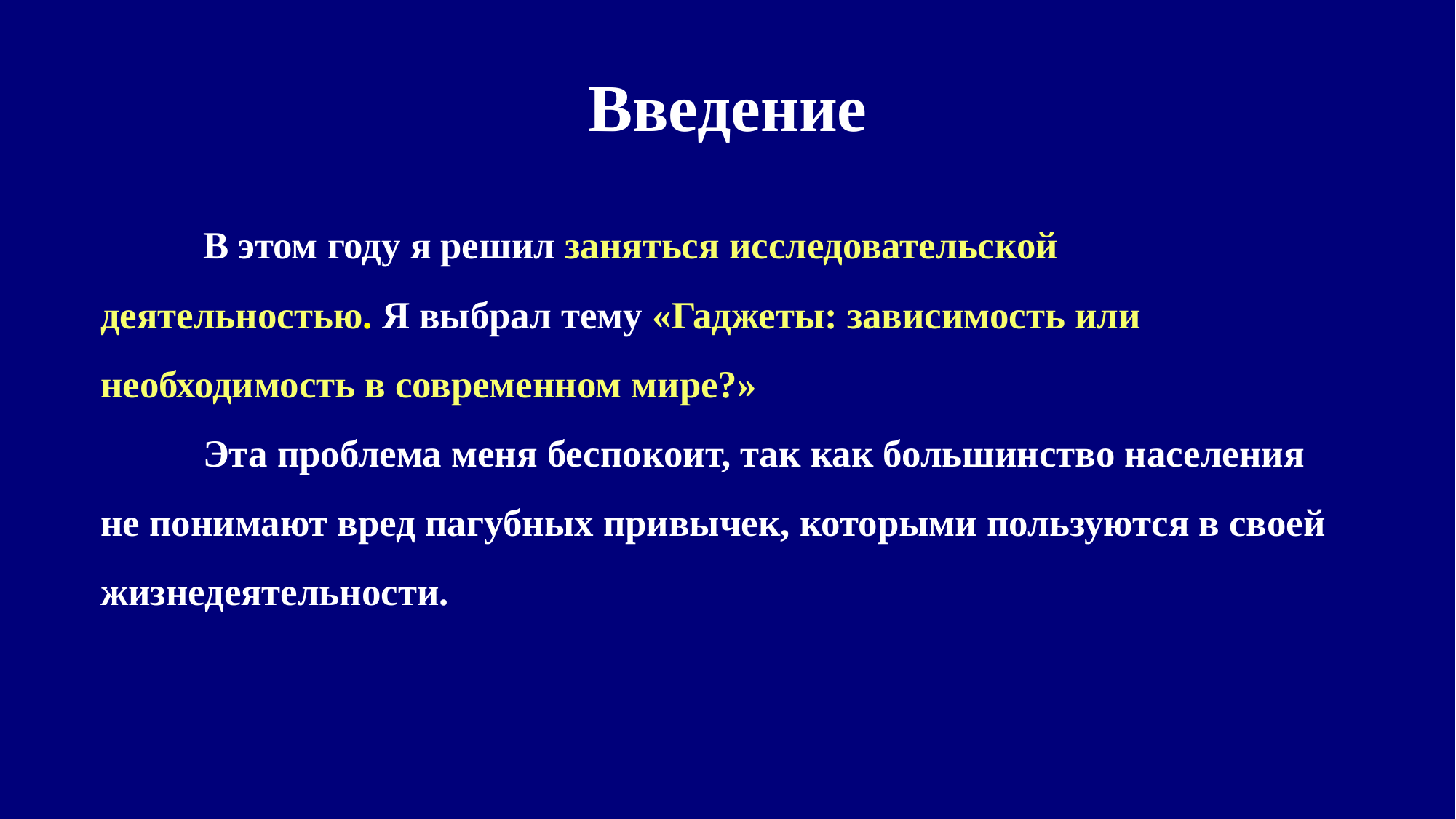

Введение
# В этом году я решил заняться исследовательской деятельностью. Я выбрал тему «Гаджеты: зависимость или необходимость в современном мире?» Эта проблема меня беспокоит, так как большинство населения не понимают вред пагубных привычек, которыми пользуются в своей жизнедеятельности.
3
2